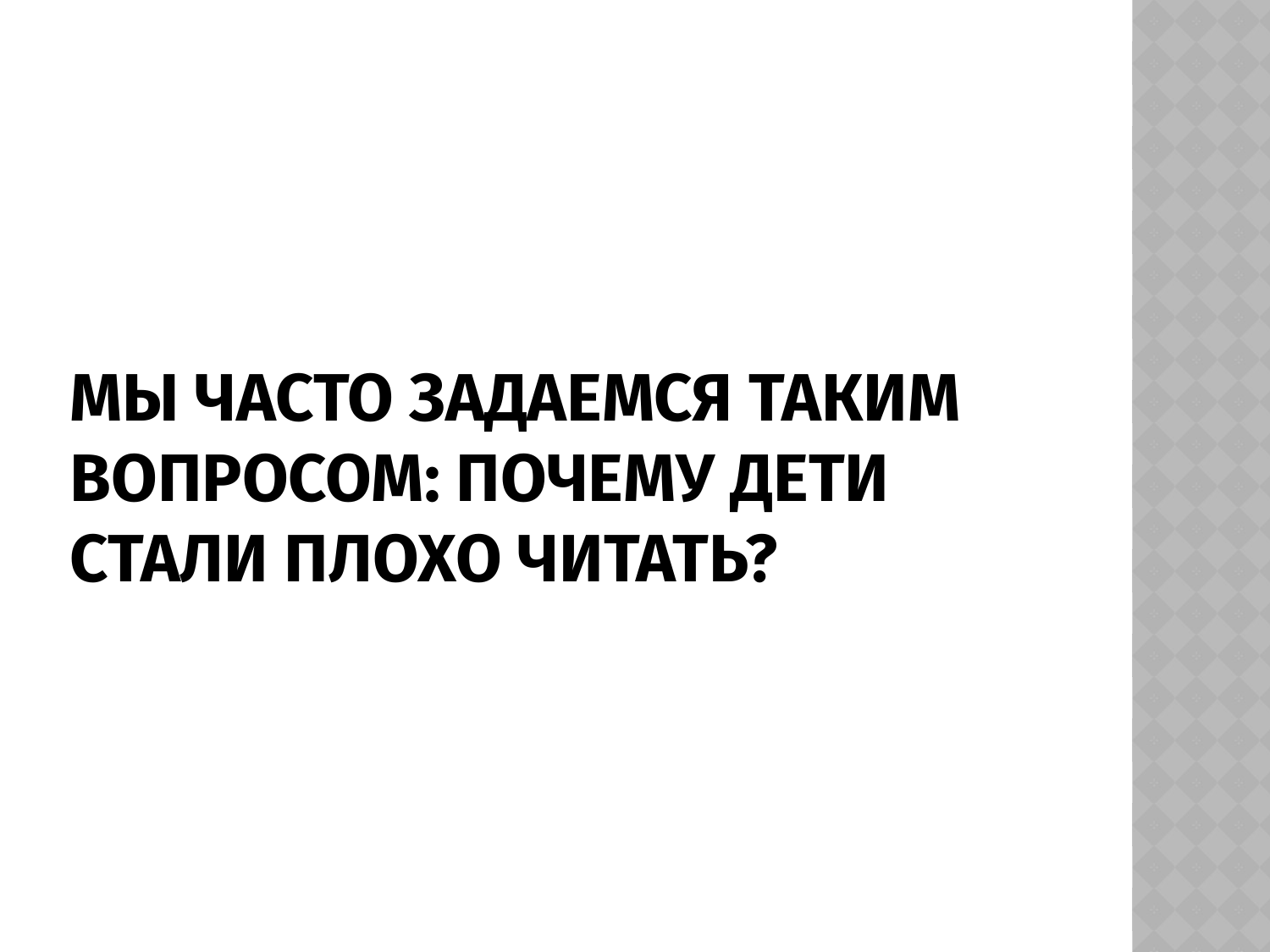

# Мы часто задаемся таким вопросом: Почему дети стали плохо читать?